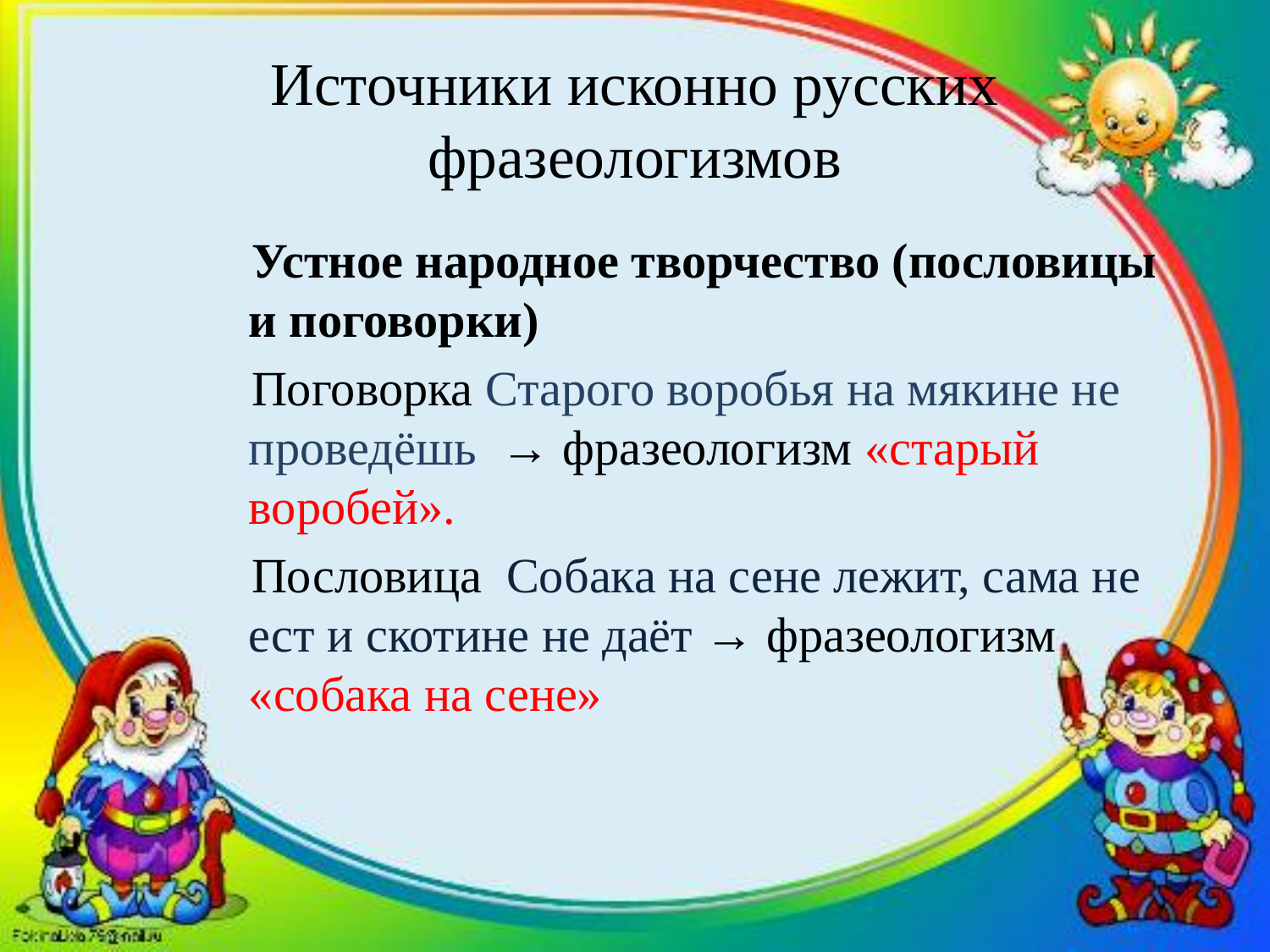

# Источники исконно русских фразеологизмов
Устное народное творчество (пословицы и поговорки)
Поговорка Старого воробья на мякине не проведёшь  → фразеологизм «старый воробей».
Пословица  Собака на сене лежит, сама не ест и скотине не даёт → фразеологизм «собака на сене»